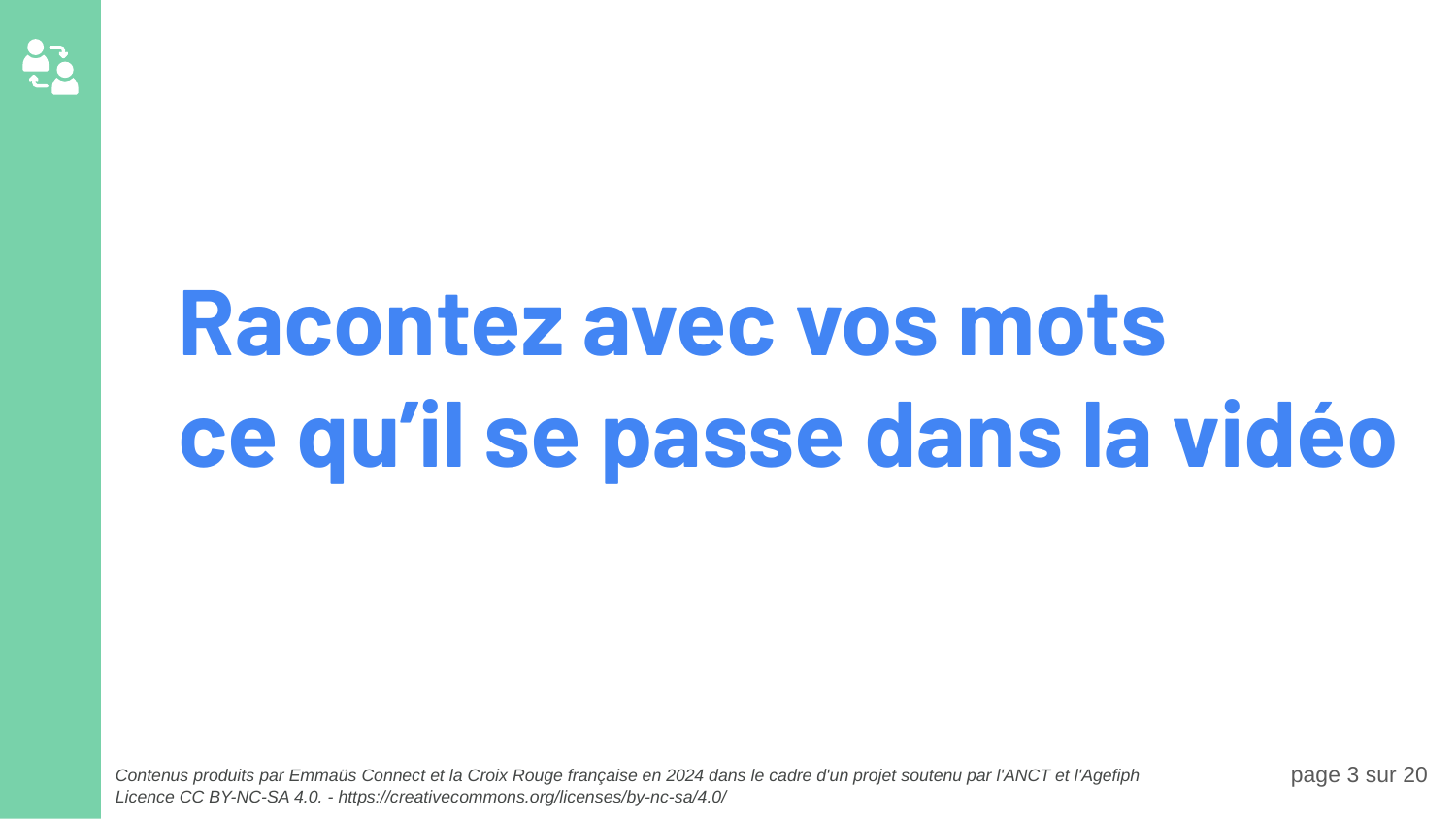

Racontez avec vos mots
ce qu’il se passe dans la vidéo
page 3 sur 20